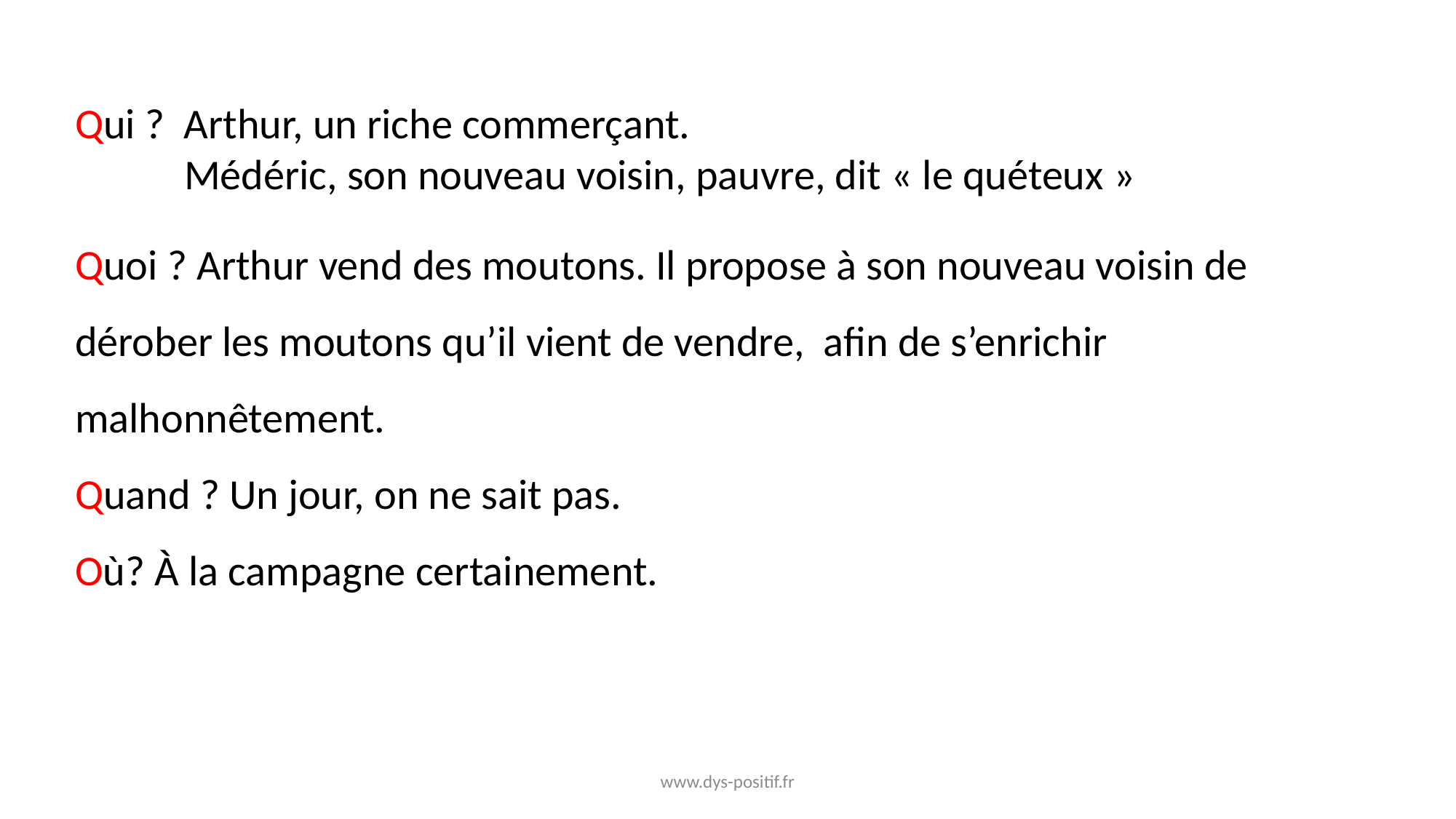

Qui ?  Arthur, un riche commerçant.
	Médéric, son nouveau voisin, pauvre, dit « le quéteux »
Quoi ? Arthur vend des moutons. Il propose à son nouveau voisin de dérober les moutons qu’il vient de vendre,  afin de s’enrichir malhonnêtement.
Quand ? Un jour, on ne sait pas.
Où? À la campagne certainement.
www.dys-positif.fr